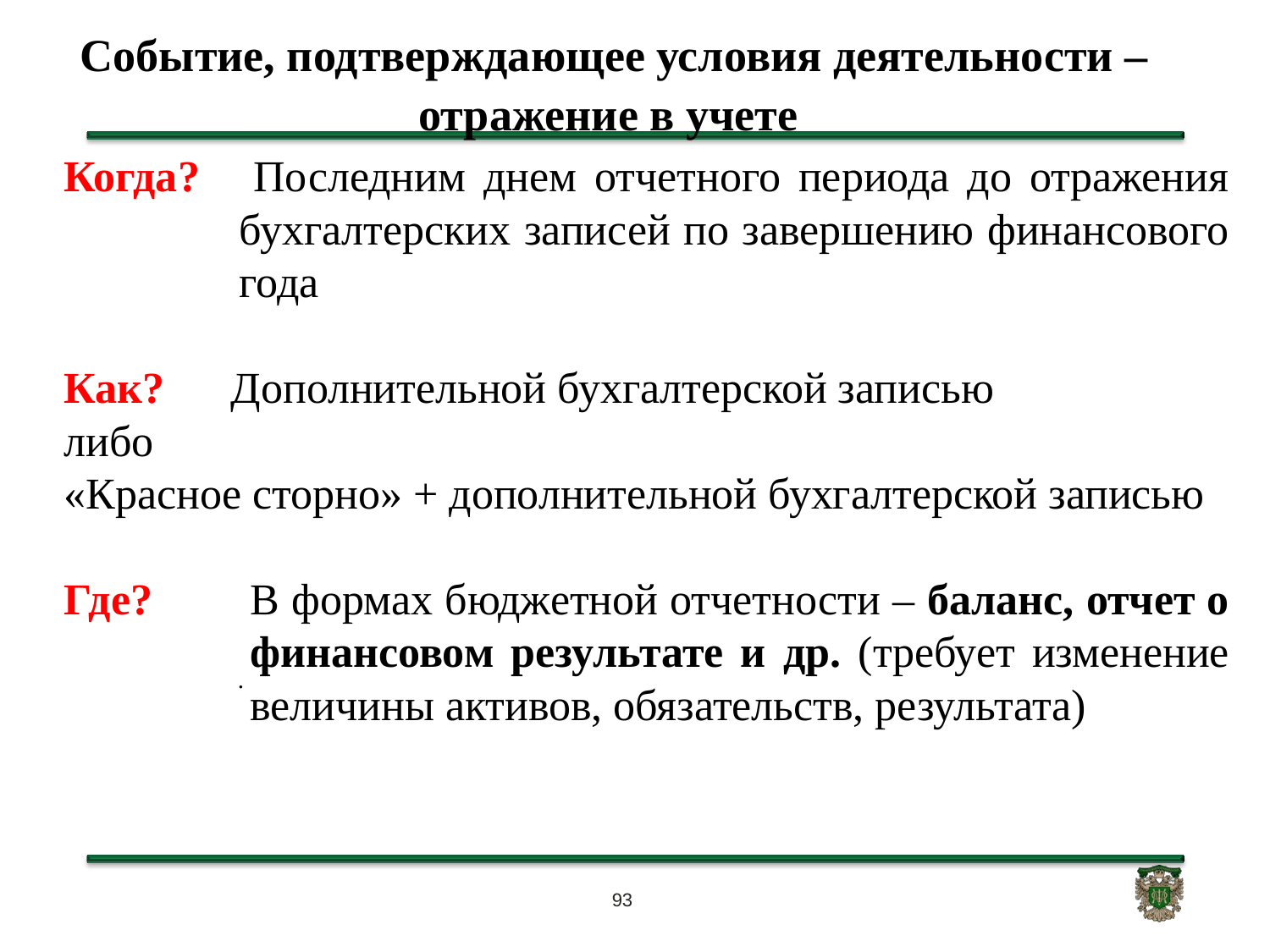

# Событие, подтверждающее условия деятельности – отражение в учете
Когда?   Последним днем отчетного периода до отражения бухгалтерских записей по завершению финансового года

Как?      Дополнительной бухгалтерской записью
либо
«Красное сторно» + дополнительной бухгалтерской записью

Где?        В формах бюджетной отчетности – баланс, отчет о финансовом результате и др. (требует изменение величины активов, обязательств, результата)

.
93